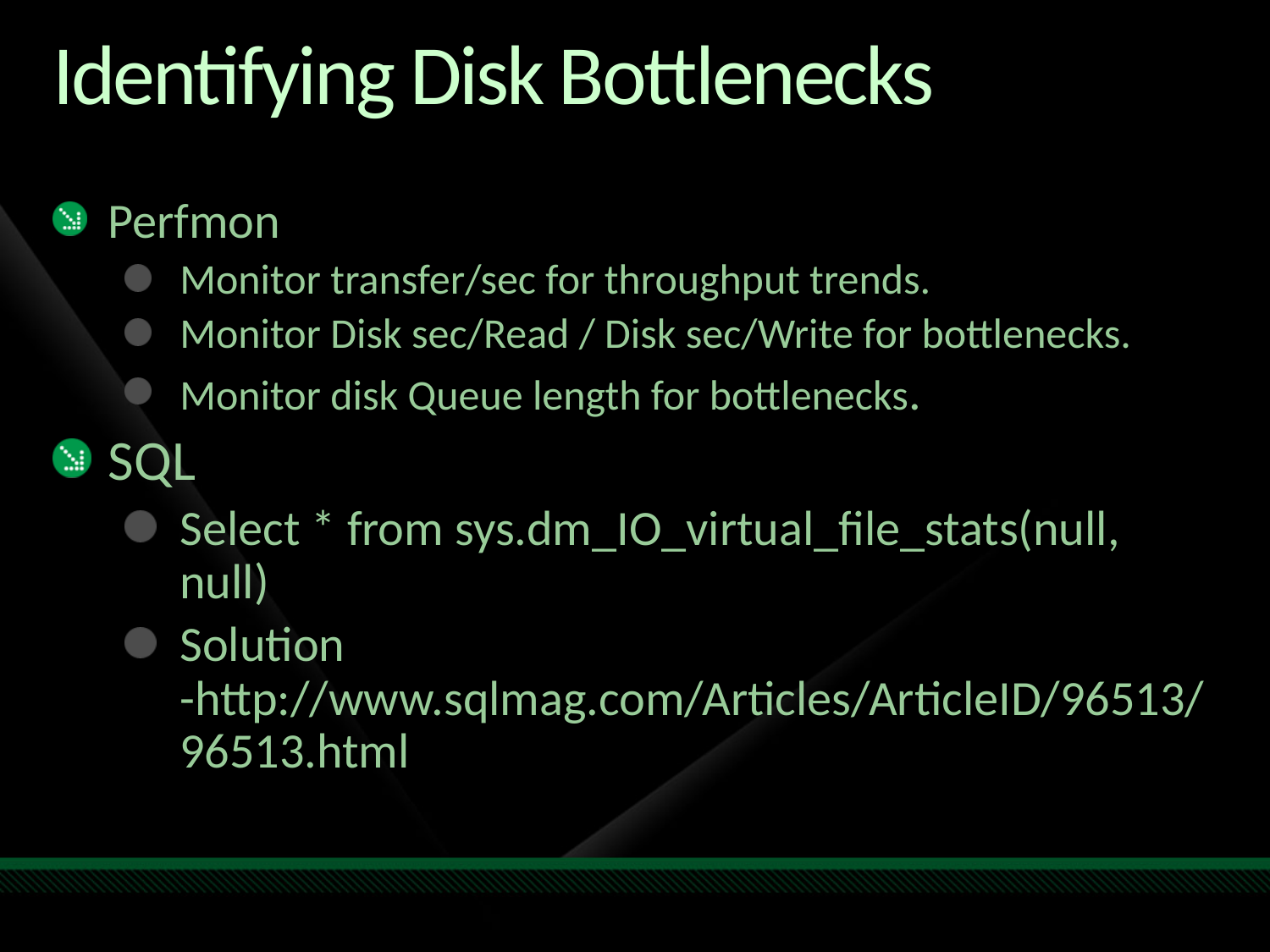

# Identifying Disk Bottlenecks
Perfmon
Monitor transfer/sec for throughput trends.
Monitor Disk sec/Read / Disk sec/Write for bottlenecks.
Monitor disk Queue length for bottlenecks.
SQL
Select * from sys.dm_IO_virtual_file_stats(null, null)
Solution -http://www.sqlmag.com/Articles/ArticleID/96513/96513.html